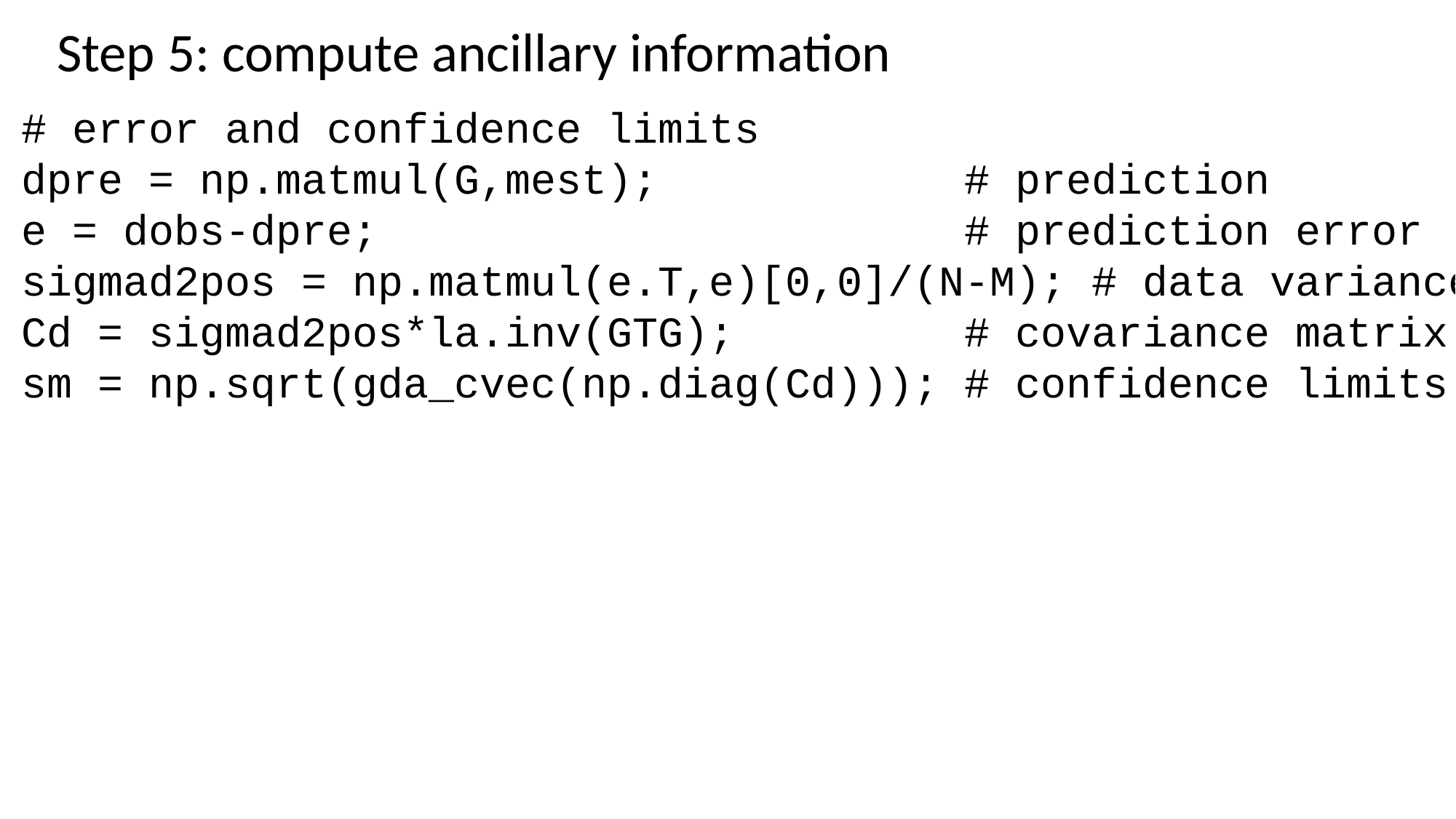

Step 5: compute ancillary information
# error and confidence limits
dpre = np.matmul(G,mest);            # prediction
e = dobs-dpre;                       # prediction error
sigmad2pos = np.matmul(e.T,e)[0,0]/(N-M); # data variance
Cd = sigmad2pos*la.inv(GTG);         # covariance matrix
sm = np.sqrt(gda_cvec(np.diag(Cd))); # confidence limits